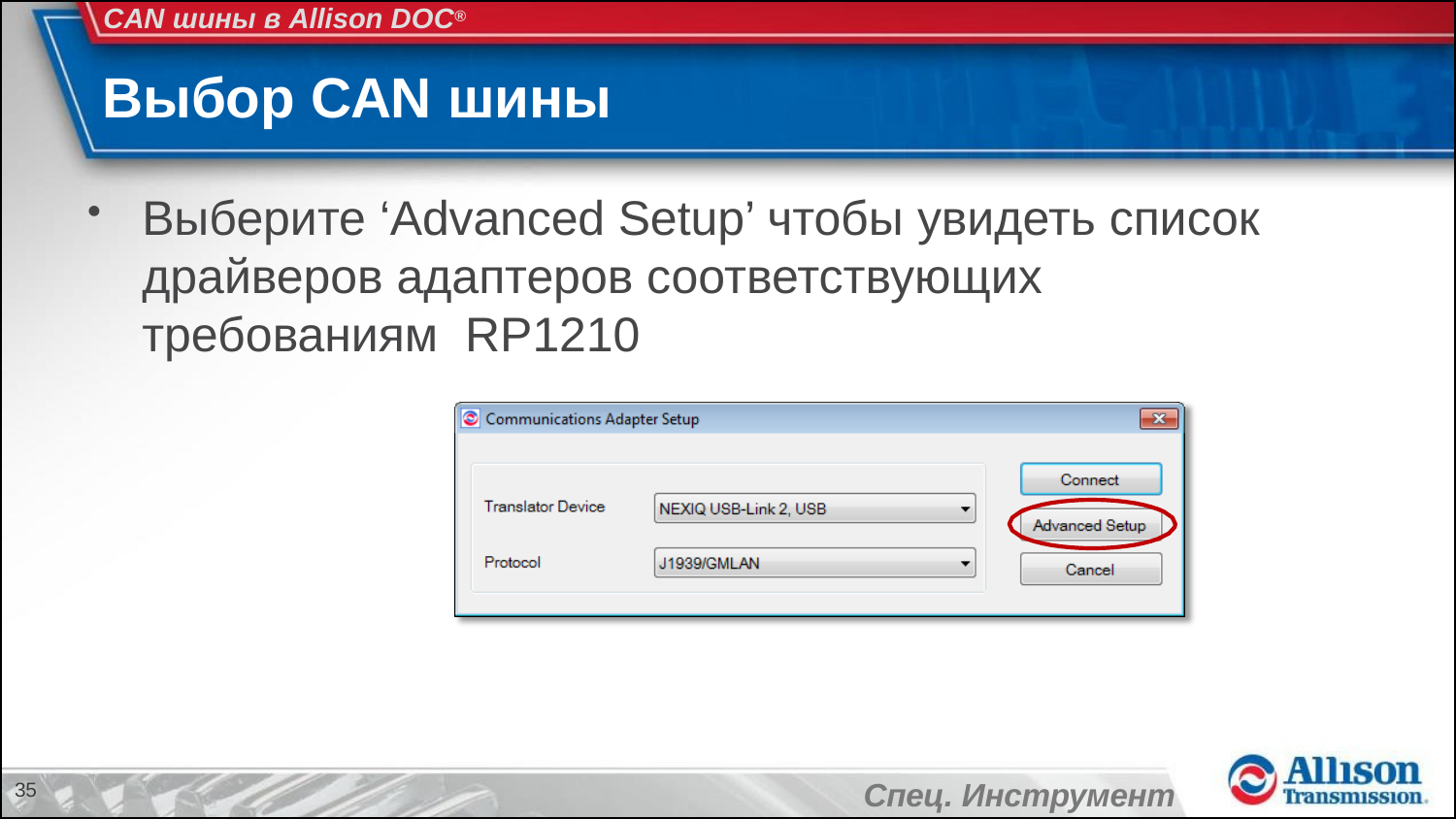

CAN шины в Allison DOC®
# Выбор CAN шины
Выберите ‘Advanced Setup’ чтобы увидеть список драйверов адаптеров соответствующих требованиям  RP1210

35
Спец. Инструмент